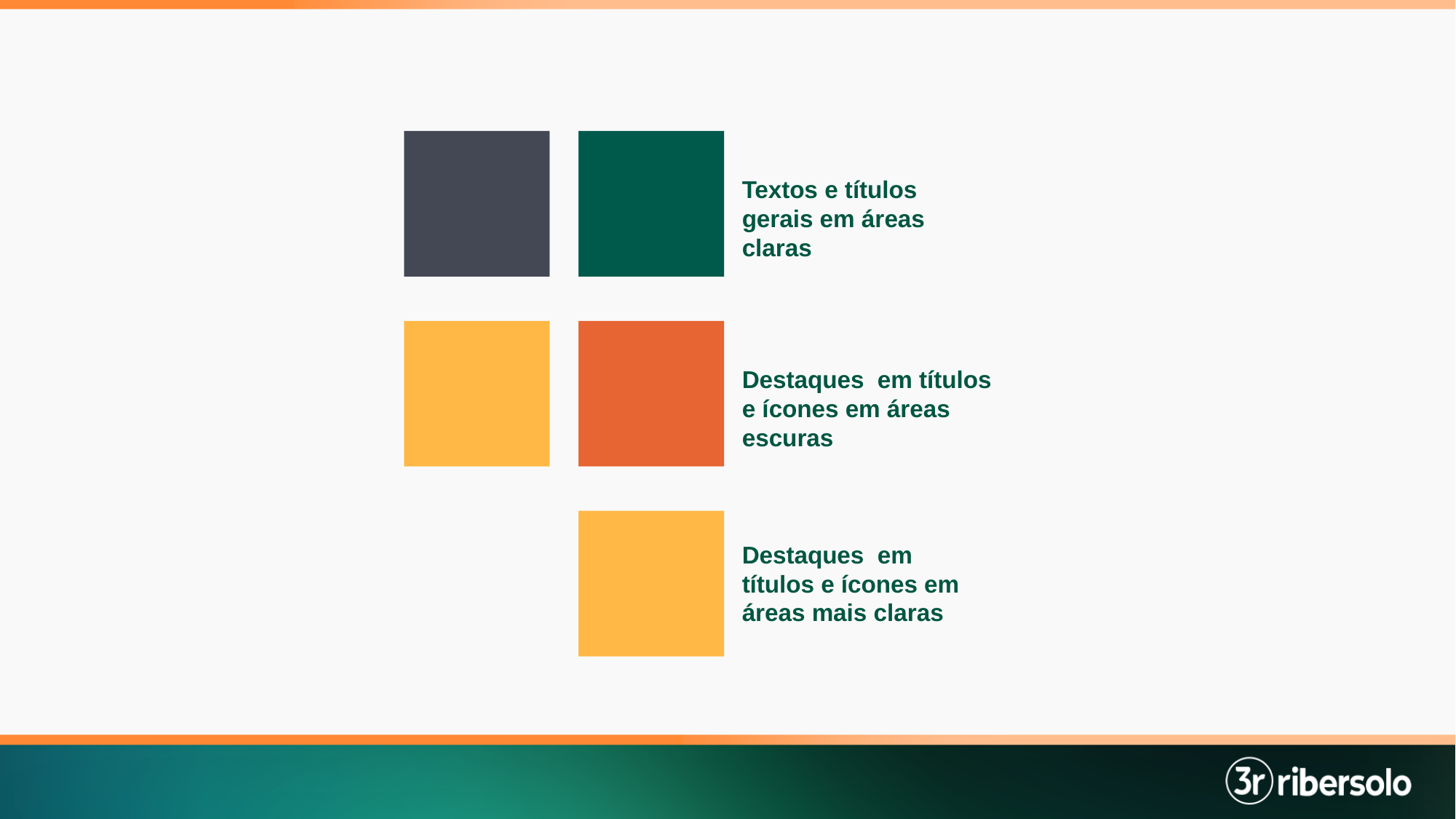

Textos e títulos gerais em áreas claras

Destaques  em títulos e ícones em áreas escuras

Destaques  em títulos e ícones em áreas mais claras